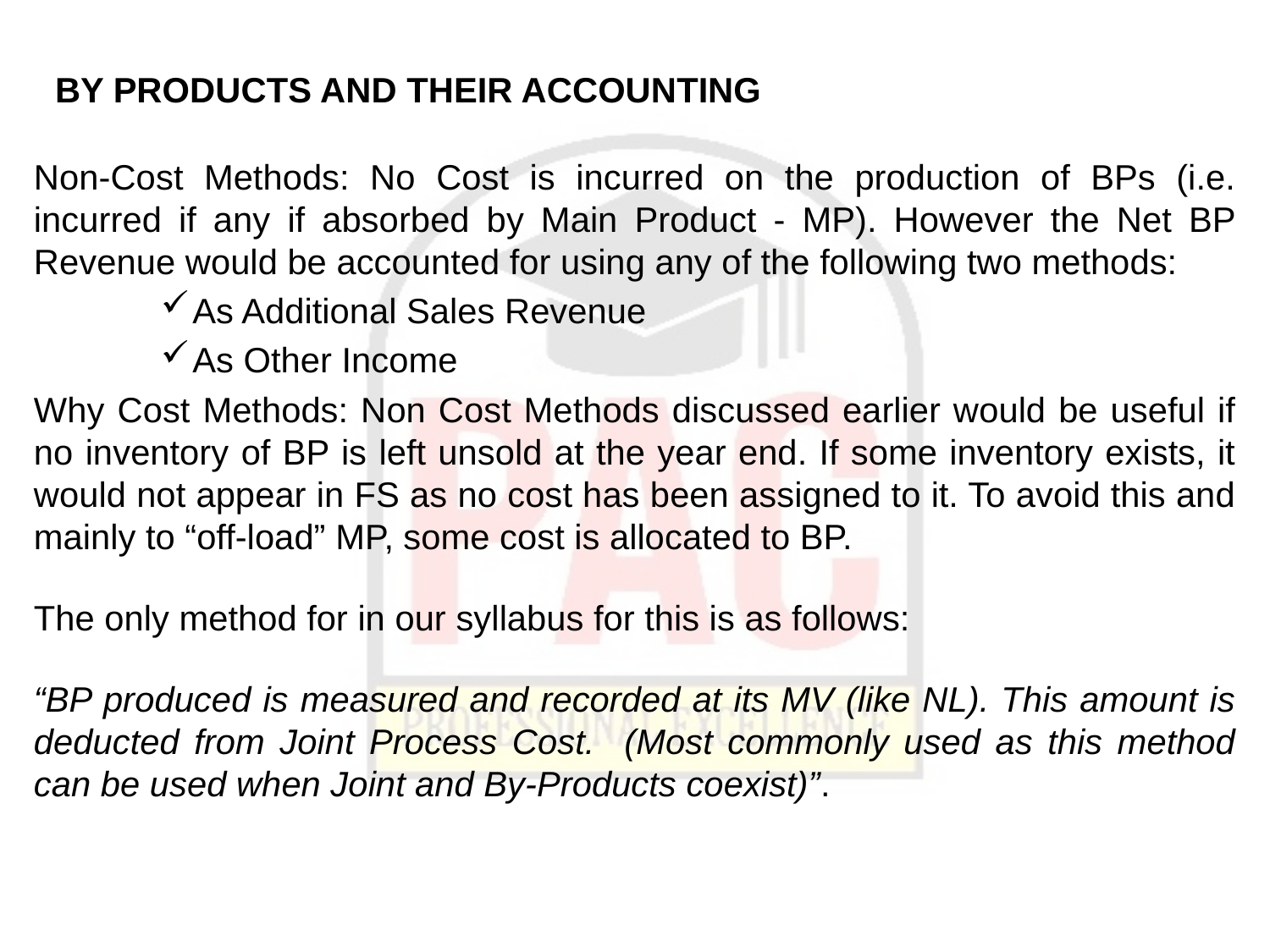

# BY PRODUCTS AND THEIR ACCOUNTING
Non-Cost Methods: No Cost is incurred on the production of BPs (i.e. incurred if any if absorbed by Main Product - MP). However the Net BP Revenue would be accounted for using any of the following two methods:
As Additional Sales Revenue
As Other Income
Why Cost Methods: Non Cost Methods discussed earlier would be useful if no inventory of BP is left unsold at the year end. If some inventory exists, it would not appear in FS as no cost has been assigned to it. To avoid this and mainly to “off-load” MP, some cost is allocated to BP.
The only method for in our syllabus for this is as follows:
“BP produced is measured and recorded at its MV (like NL). This amount is deducted from Joint Process Cost.  (Most commonly used as this method can be used when Joint and By-Products coexist)”.